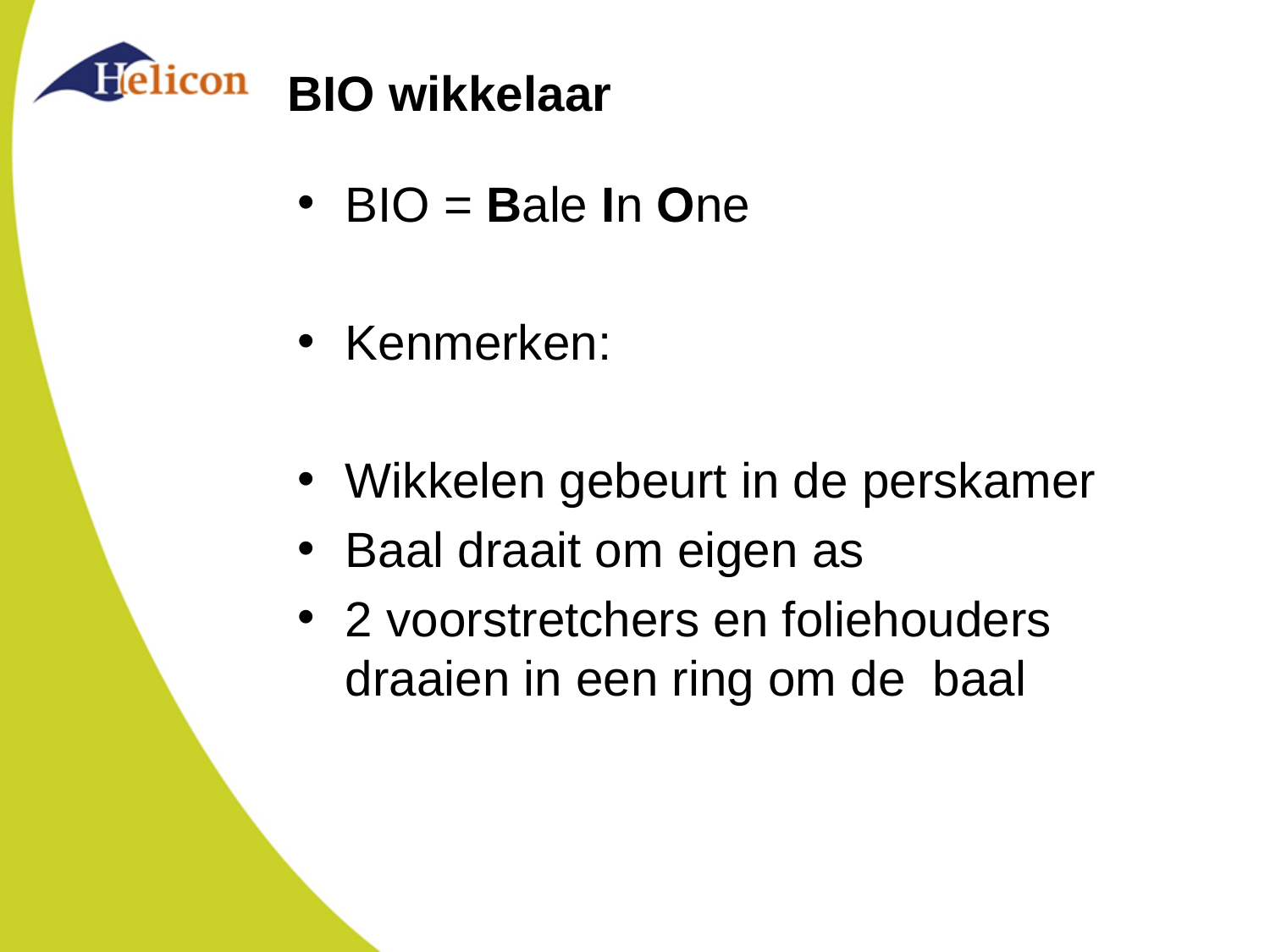

# BIO wikkelaar
BIO = Bale In One

Kenmerken:

Wikkelen gebeurt in de perskamer
Baal draait om eigen as
2 voorstretchers en foliehouders draaien in een ring om de  baal